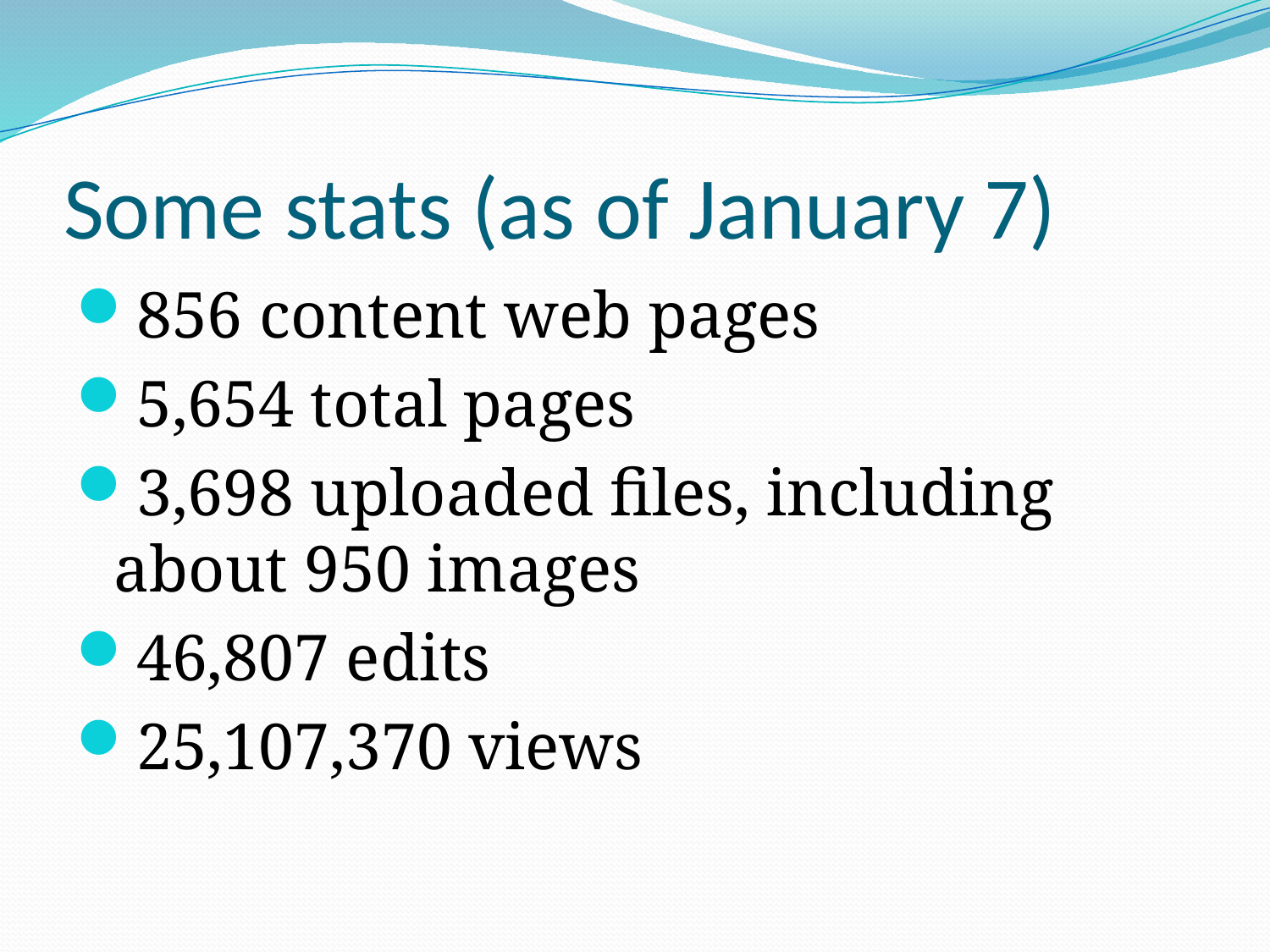

# Some stats (as of January 7)
856 content web pages
5,654 total pages
3,698 uploaded files, including about 950 images
46,807 edits
25,107,370 views